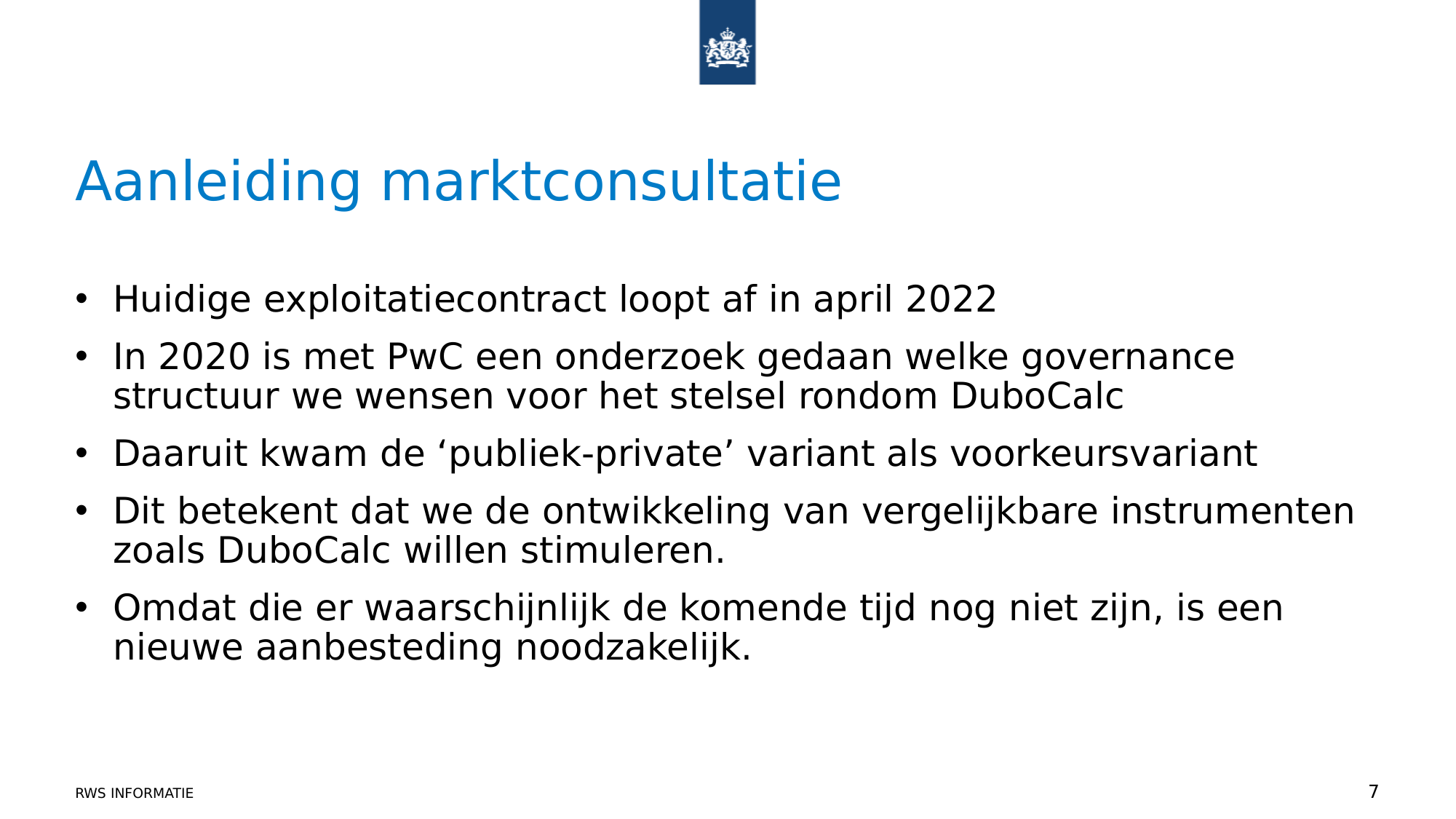

# Aanleiding marktconsultatie
Huidige exploitatiecontract loopt af in april 2022
In 2020 is met PwC een onderzoek gedaan welke governance structuur we wensen voor het stelsel rondom DuboCalc
Daaruit kwam de ‘publiek-private’ variant als voorkeursvariant
Dit betekent dat we de ontwikkeling van vergelijkbare instrumenten zoals DuboCalc willen stimuleren.
Omdat die er waarschijnlijk de komende tijd nog niet zijn, is een nieuwe aanbesteding noodzakelijk.
RWS INFORMATIE
7